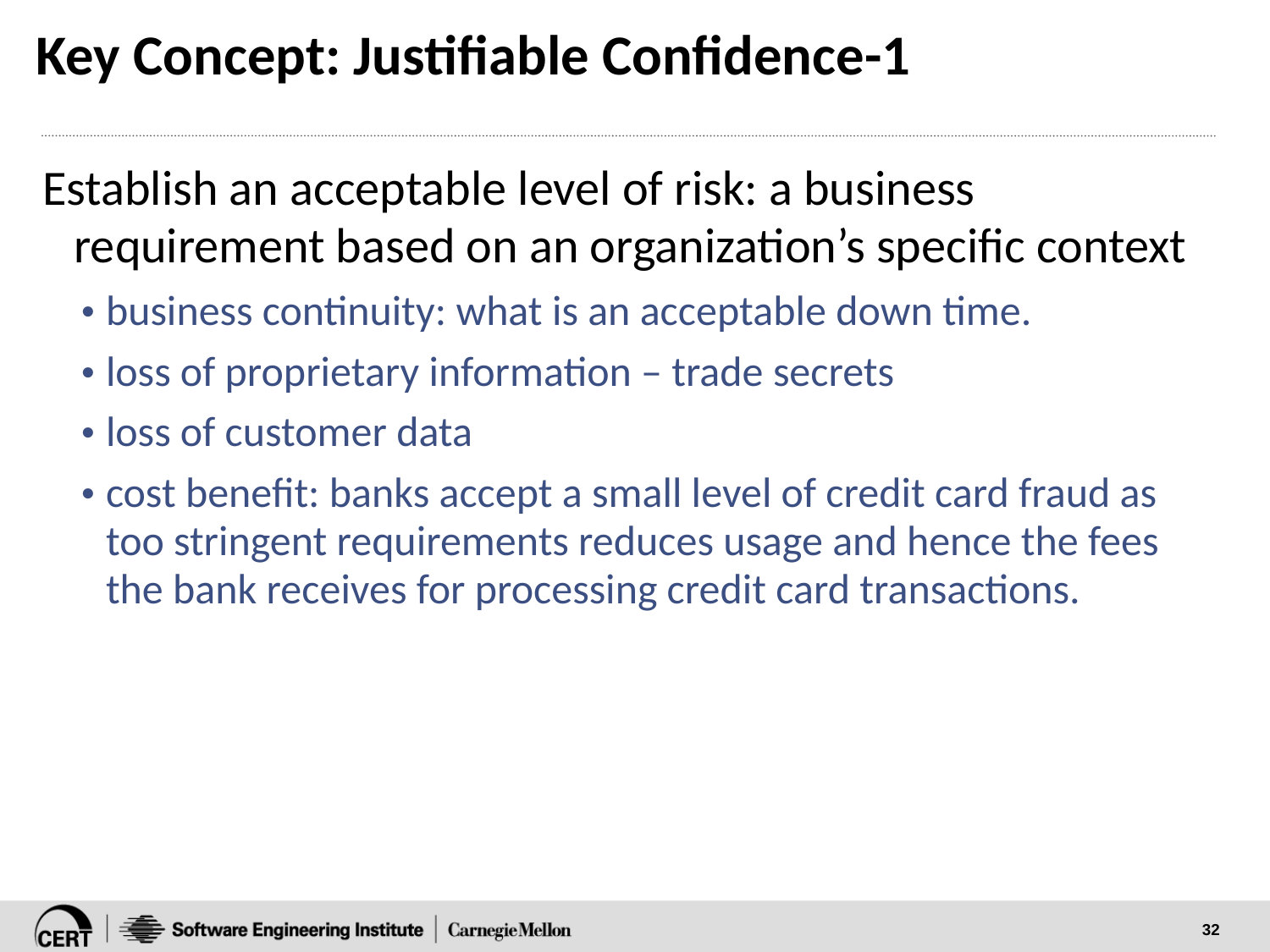

# Key Concept: Justifiable Confidence-1
Establish an acceptable level of risk: a business requirement based on an organization’s specific context
business continuity: what is an acceptable down time.
loss of proprietary information – trade secrets
loss of customer data
cost benefit: banks accept a small level of credit card fraud as too stringent requirements reduces usage and hence the fees the bank receives for processing credit card transactions.